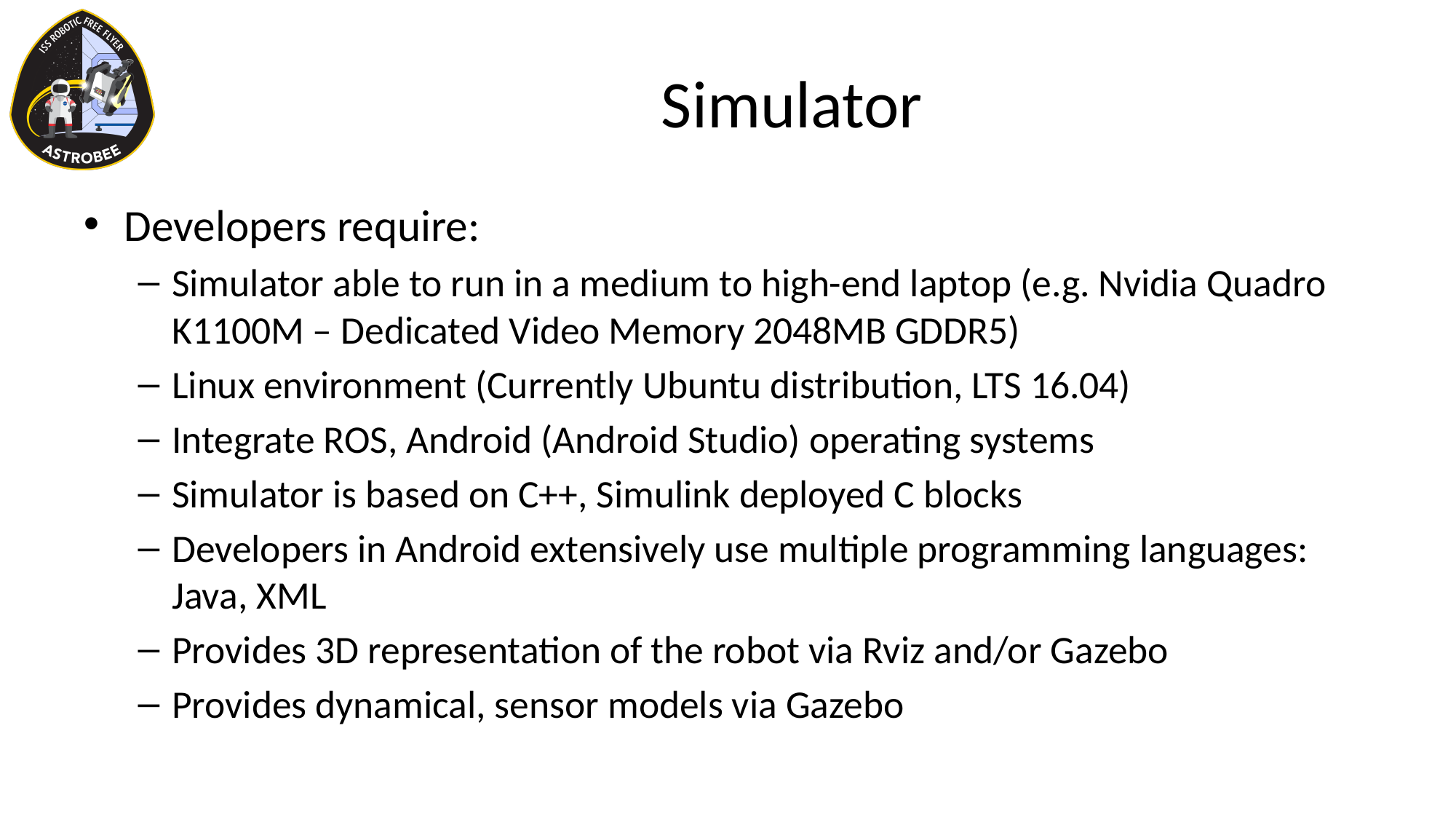

# Simulator
Developers require:
Simulator able to run in a medium to high-end laptop (e.g. Nvidia Quadro K1100M – Dedicated Video Memory 2048MB GDDR5)
Linux environment (Currently Ubuntu distribution, LTS 16.04)
Integrate ROS, Android (Android Studio) operating systems
Simulator is based on C++, Simulink deployed C blocks
Developers in Android extensively use multiple programming languages: Java, XML
Provides 3D representation of the robot via Rviz and/or Gazebo
Provides dynamical, sensor models via Gazebo